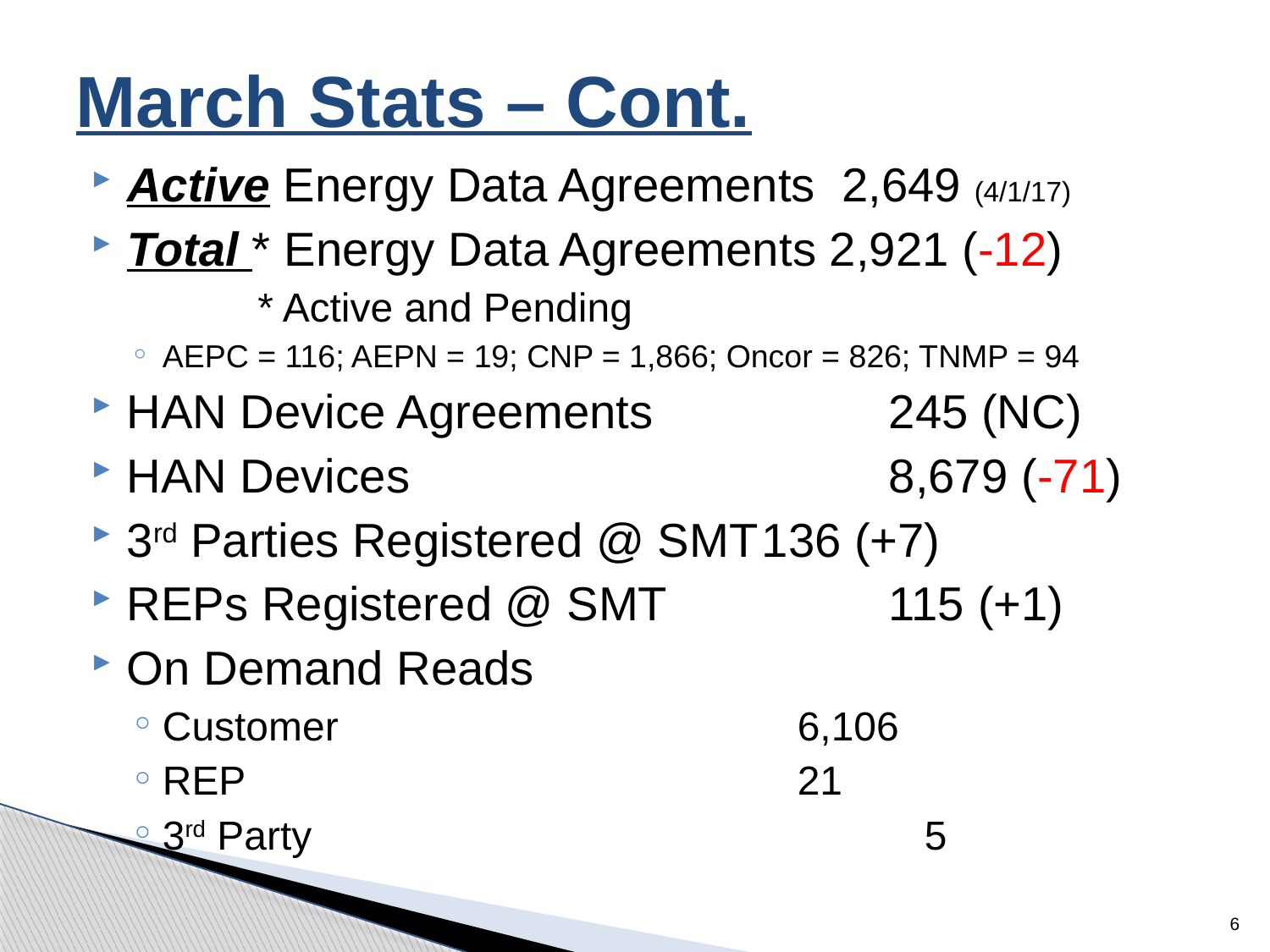

# March Stats – Cont.
Active Energy Data Agreements  2,649 (4/1/17)
Total * Energy Data Agreements 2,921 (-12)
	* Active and Pending
AEPC = 116; AEPN = 19; CNP = 1,866; Oncor = 826; TNMP = 94
HAN Device Agreements		245 (NC)
HAN Devices				8,679 (-71)
3rd Parties Registered @ SMT	136 (+7)
REPs Registered @ SMT		115 (+1)
On Demand Reads
Customer				6,106
REP					21
3rd Party					5
6